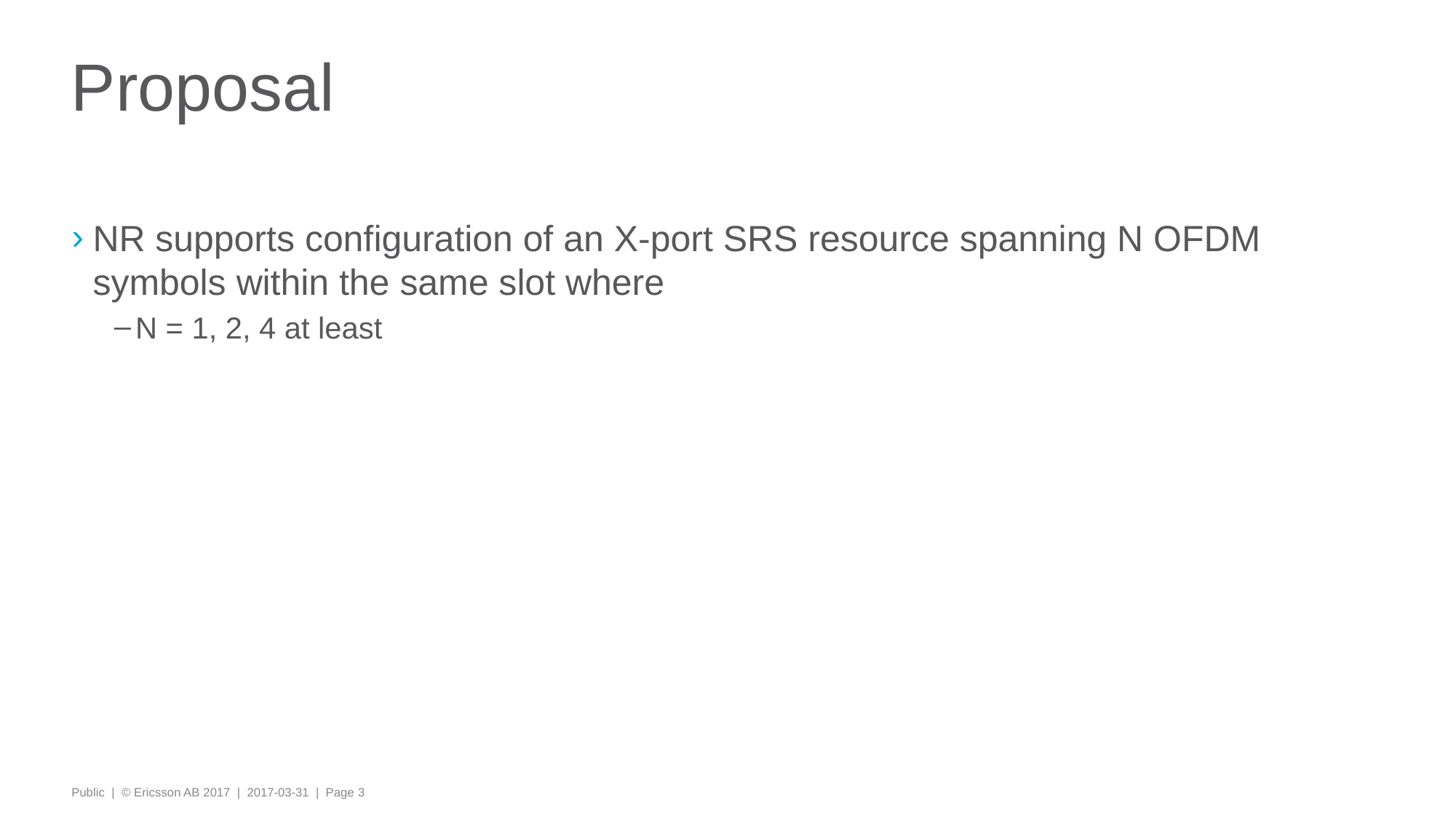

# Proposal
NR supports configuration of an X-port SRS resource spanning N OFDM symbols within the same slot where
N = 1, 2, 4 at least